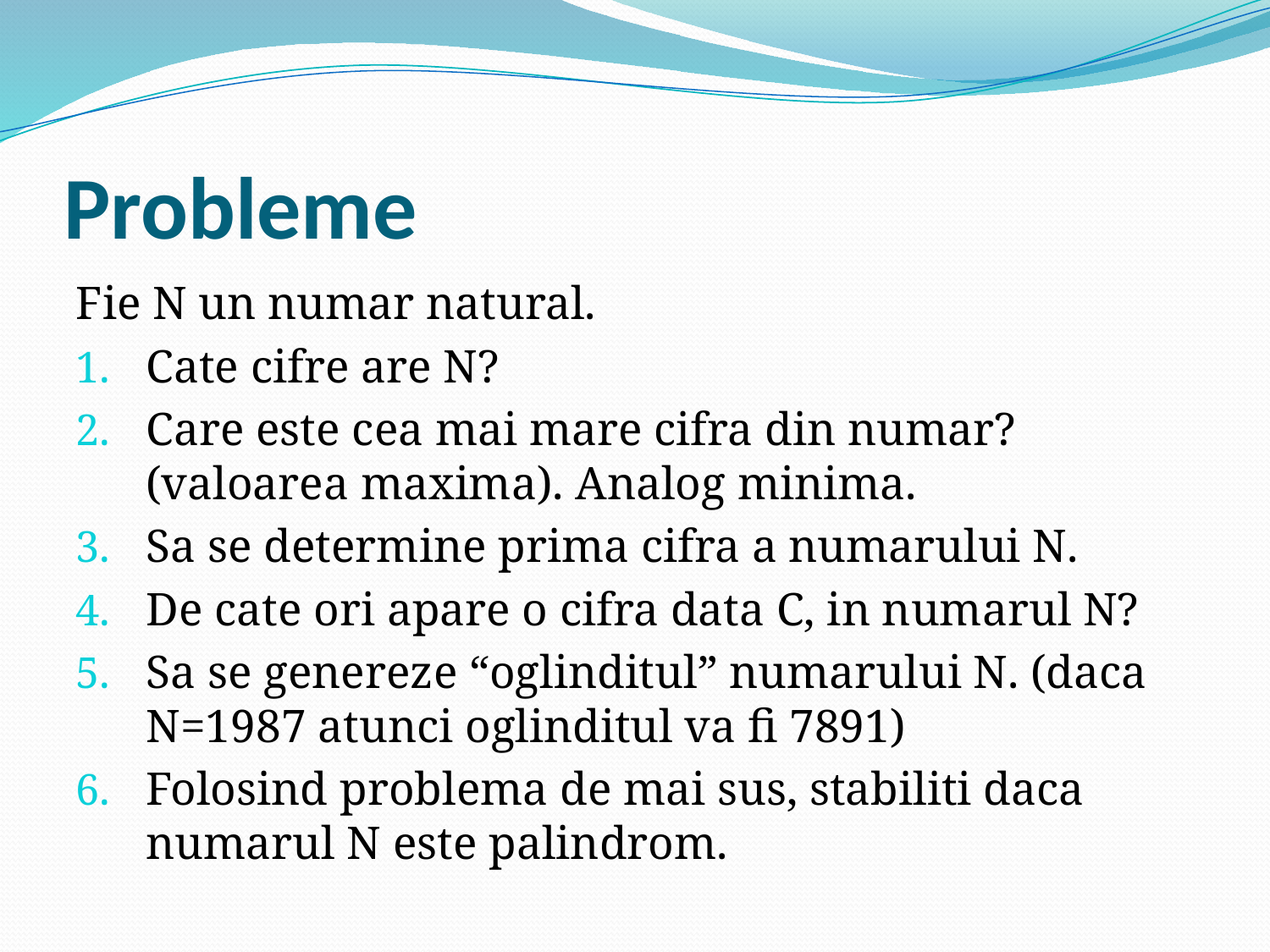

# Probleme
Fie N un numar natural.
Cate cifre are N?
Care este cea mai mare cifra din numar? (valoarea maxima). Analog minima.
Sa se determine prima cifra a numarului N.
De cate ori apare o cifra data C, in numarul N?
Sa se genereze “oglinditul” numarului N. (daca N=1987 atunci oglinditul va fi 7891)
Folosind problema de mai sus, stabiliti daca numarul N este palindrom.